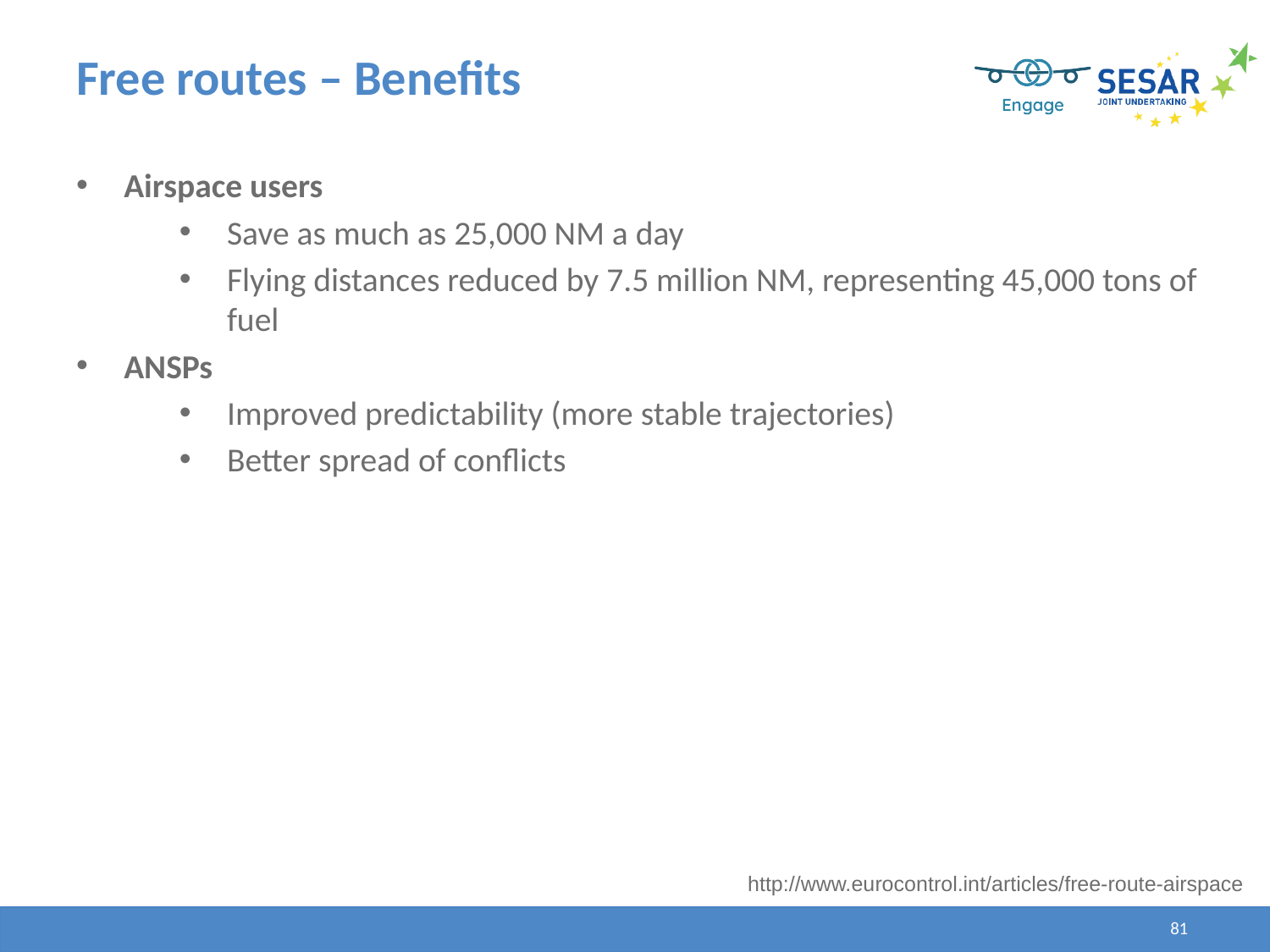

# Free routes – Benefits
Airspace users
Save as much as 25,000 NM a day
Flying distances reduced by 7.5 million NM, representing 45,000 tons of fuel
ANSPs
Improved predictability (more stable trajectories)
Better spread of conflicts

http://www.eurocontrol.int/articles/free-route-airspace
81